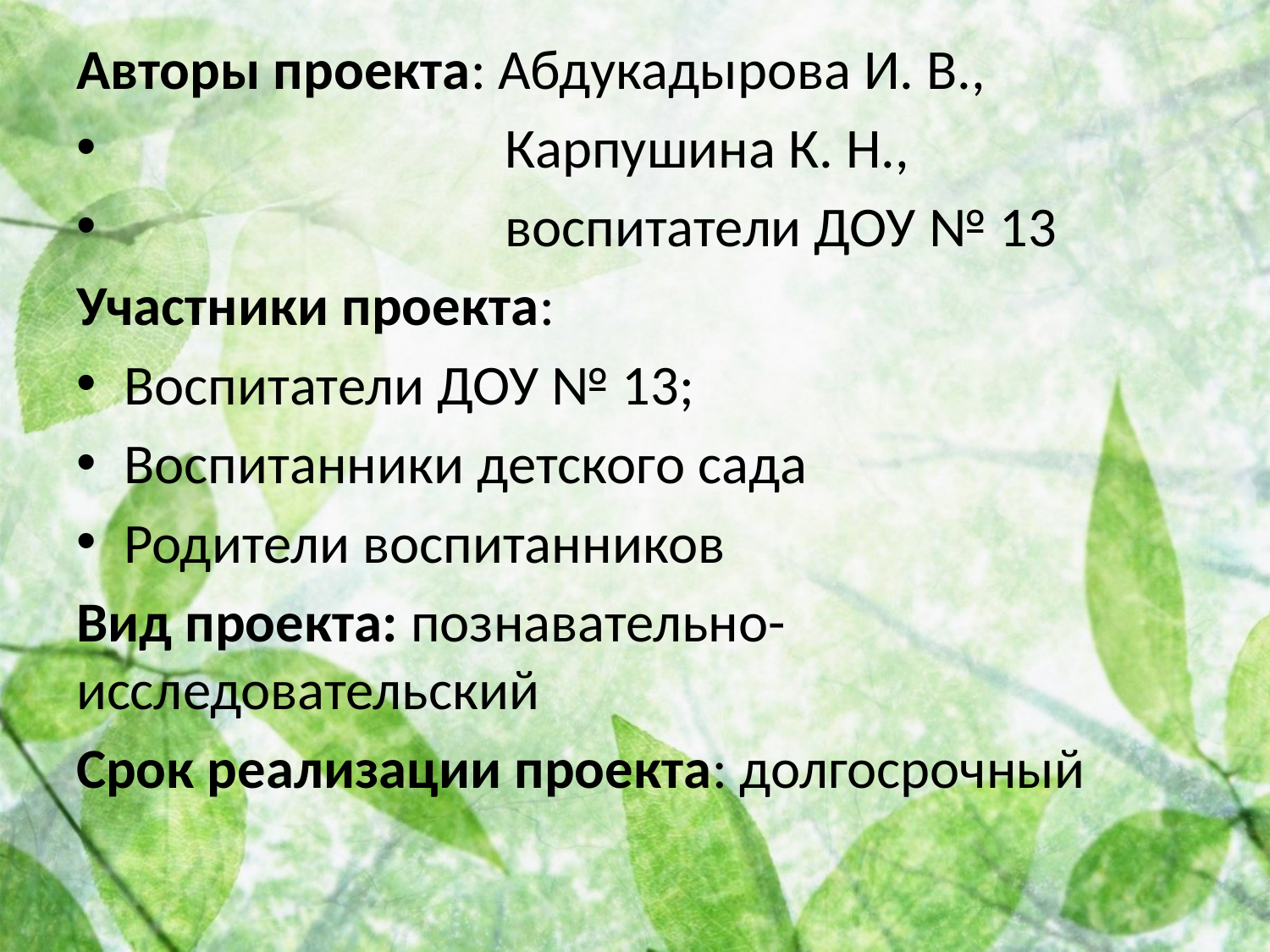

Авторы проекта: Абдукадырова И. В.,
                              Карпушина К. Н.,
                              воспитатели ДОУ № 13
Участники проекта:
Воспитатели ДОУ № 13;
Воспитанники детского сада
Родители воспитанников
Вид проекта: познавательно-исследовательский
Срок реализации проекта: долгосрочный